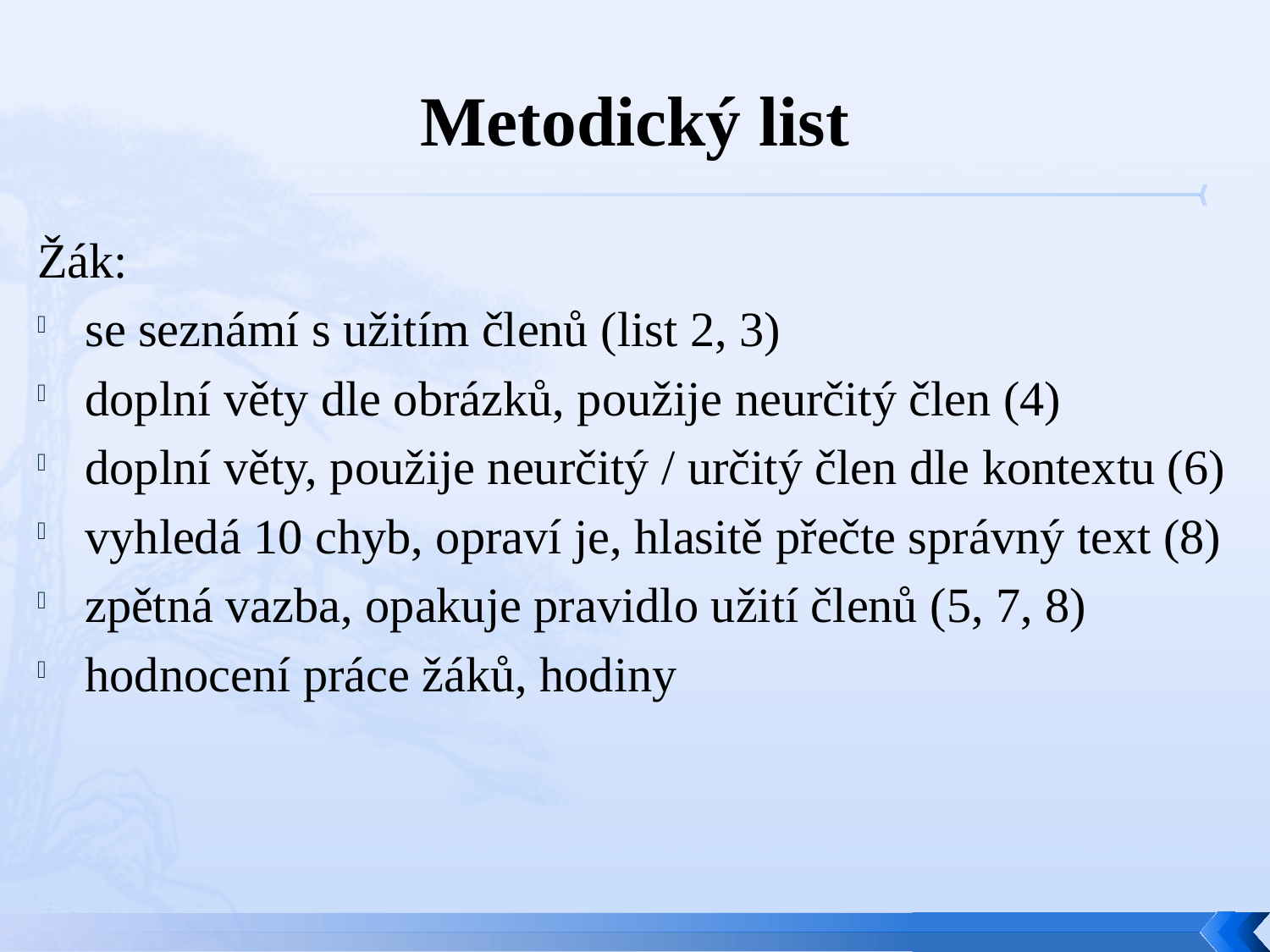

# Metodický list
Žák:
se seznámí s užitím členů (list 2, 3)
doplní věty dle obrázků, použije neurčitý člen (4)
doplní věty, použije neurčitý / určitý člen dle kontextu (6)
vyhledá 10 chyb, opraví je, hlasitě přečte správný text (8)
zpětná vazba, opakuje pravidlo užití členů (5, 7, 8)
hodnocení práce žáků, hodiny